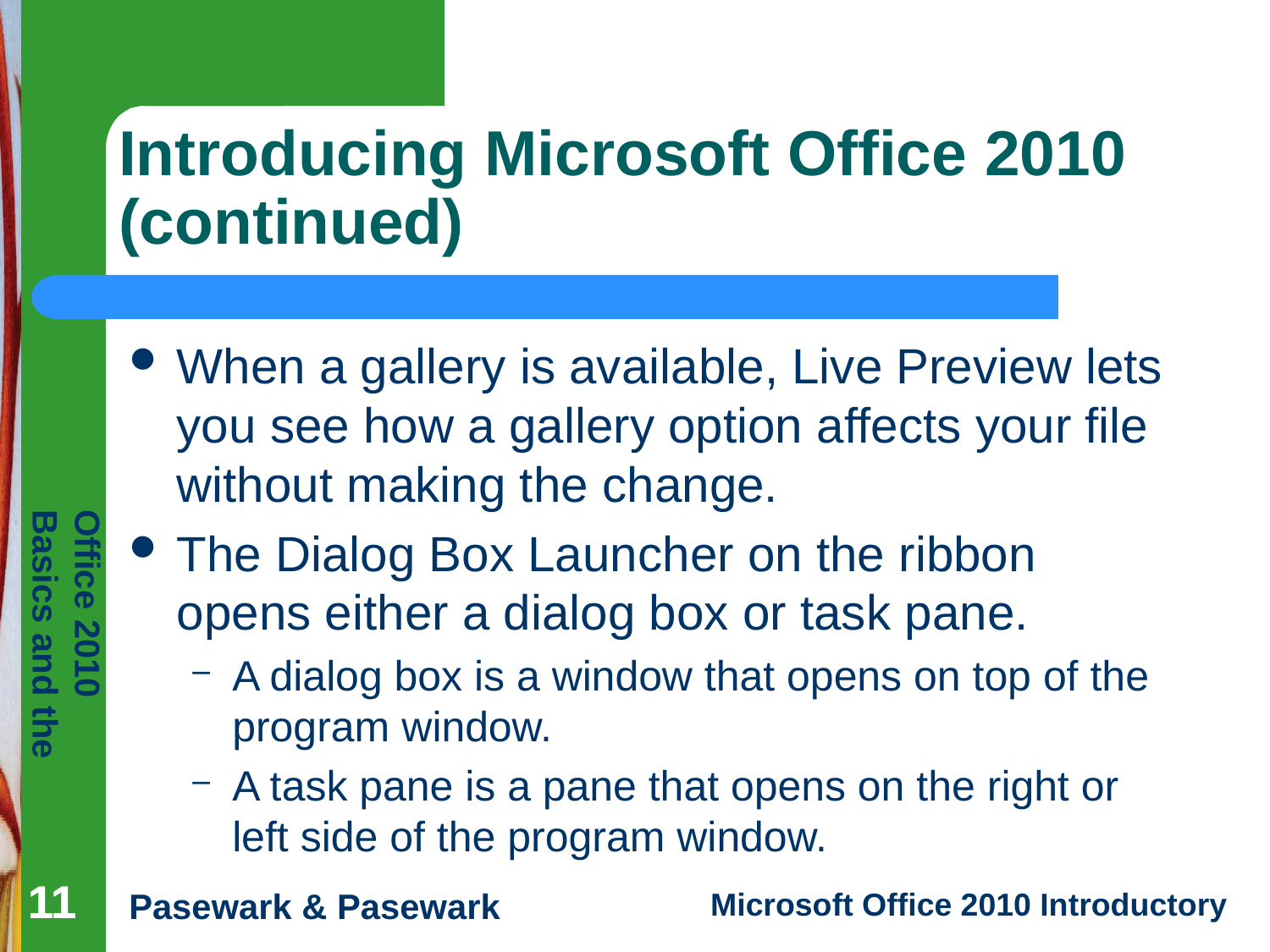

# Introducing Microsoft Office 2010 (continued)
When a gallery is available, Live Preview lets you see how a gallery option affects your file without making the change.
The Dialog Box Launcher on the ribbon opens either a dialog box or task pane.
A dialog box is a window that opens on top of the program window.
A task pane is a pane that opens on the right or left side of the program window.
11
11
11